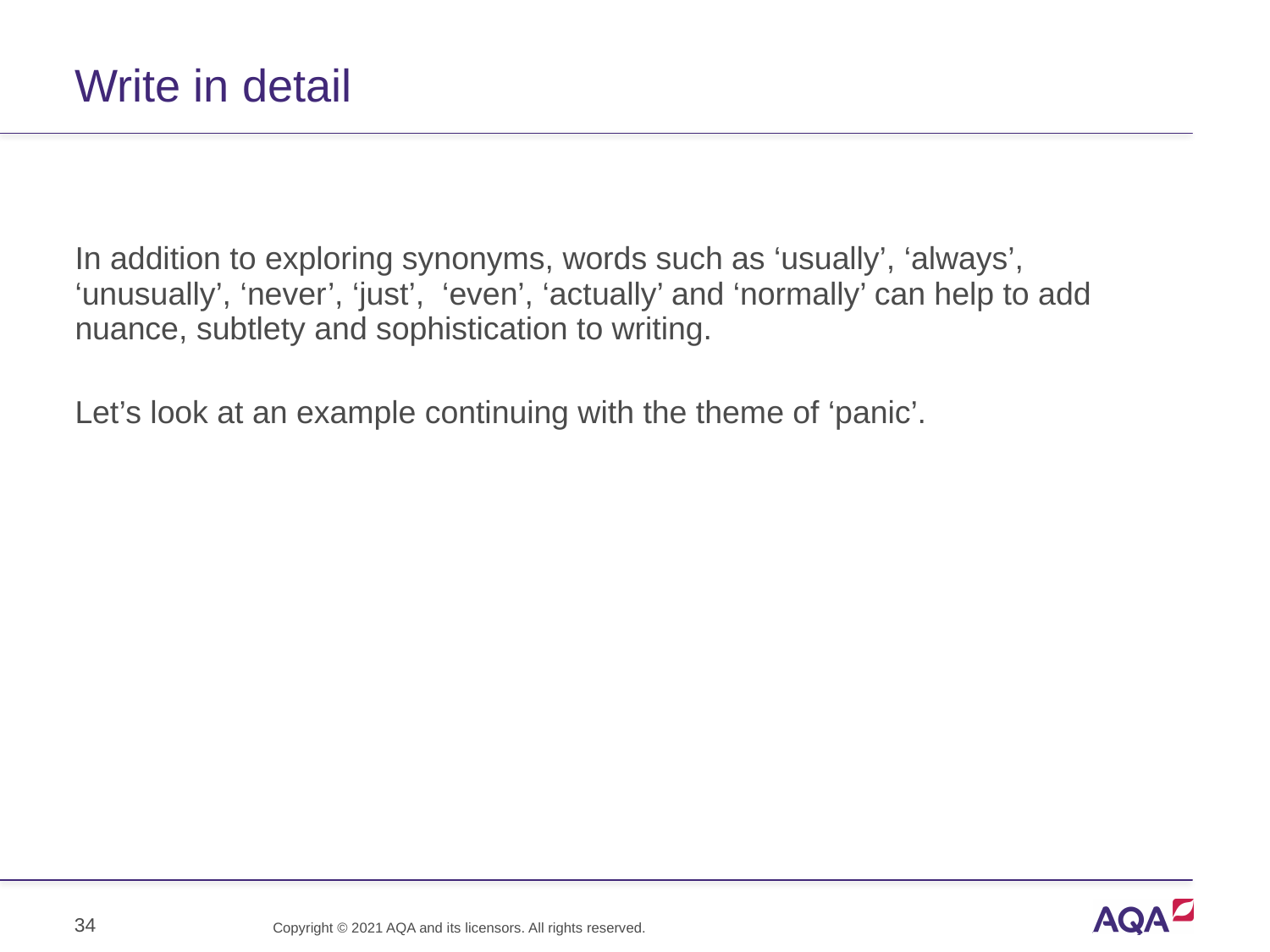

# Write in detail
In addition to exploring synonyms, words such as ‘usually’, ‘always’, ‘unusually’, ‘never’, ‘just’,  ‘even’, ‘actually’ and ‘normally’ can help to add nuance, subtlety and sophistication to writing.

Let’s look at an example continuing with the theme of ‘panic’.
34
Copyright © 2021 AQA and its licensors. All rights reserved.